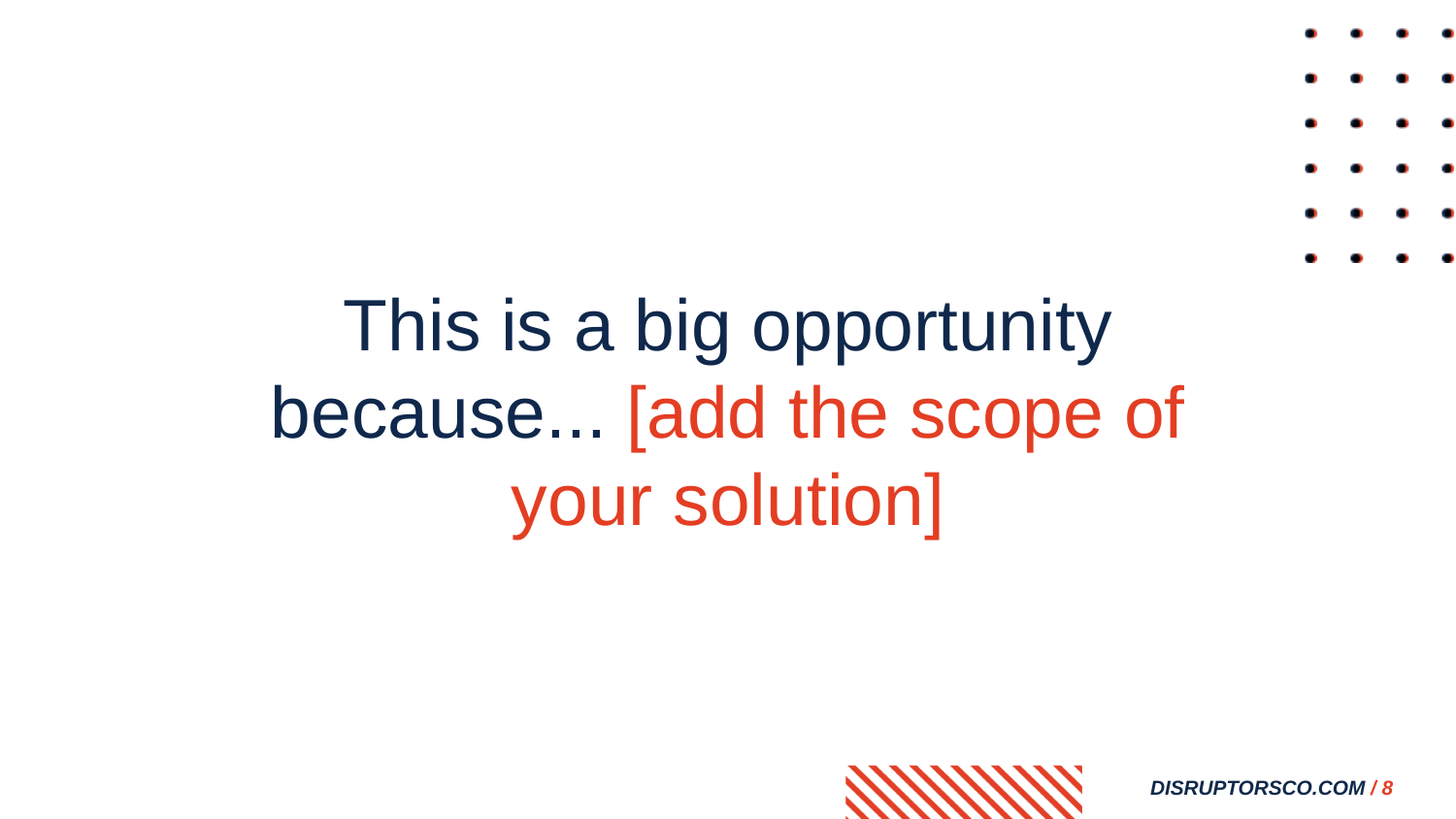

This is a big opportunity because... [add the scope of your solution]